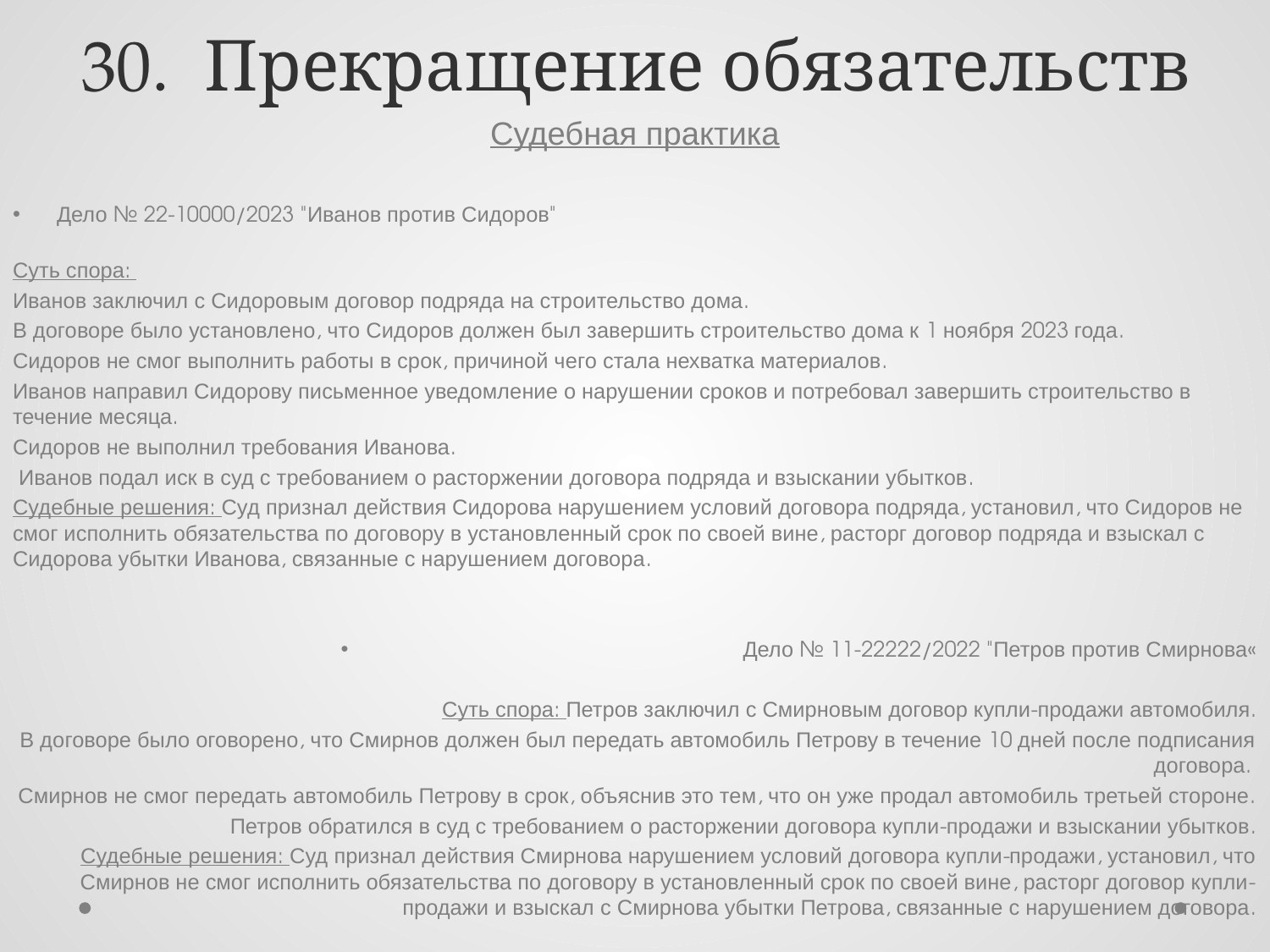

# 30.  Прекращение обязательств
Судебная практика

Дело № 22-10000/2023 "Иванов против Сидоров"
Суть спора:
Иванов заключил с Сидоровым договор подряда на строительство дома.
В договоре было установлено, что Сидоров должен был завершить строительство дома к 1 ноября 2023 года.
Сидоров не смог выполнить работы в срок, причиной чего стала нехватка материалов.
Иванов направил Сидорову письменное уведомление о нарушении сроков и потребовал завершить строительство в течение месяца.
Сидоров не выполнил требования Иванова.
 Иванов подал иск в суд с требованием о расторжении договора подряда и взыскании убытков.
Судебные решения: Суд признал действия Сидорова нарушением условий договора подряда, установил, что Сидоров не смог исполнить обязательства по договору в установленный срок по своей вине, расторг договор подряда и взыскал с Сидорова убытки Иванова, связанные с нарушением договора.

Дело № 11-22222/2022 "Петров против Смирнова«

Суть спора: Петров заключил с Смирновым договор купли-продажи автомобиля.
В договоре было оговорено, что Смирнов должен был передать автомобиль Петрову в течение 10 дней после подписания договора.
Смирнов не смог передать автомобиль Петрову в срок, объяснив это тем, что он уже продал автомобиль третьей стороне.
Петров обратился в суд с требованием о расторжении договора купли-продажи и взыскании убытков.
Судебные решения: Суд признал действия Смирнова нарушением условий договора купли-продажи, установил, что Смирнов не смог исполнить обязательства по договору в установленный срок по своей вине, расторг договор купли-продажи и взыскал с Смирнова убытки Петрова, связанные с нарушением договора.